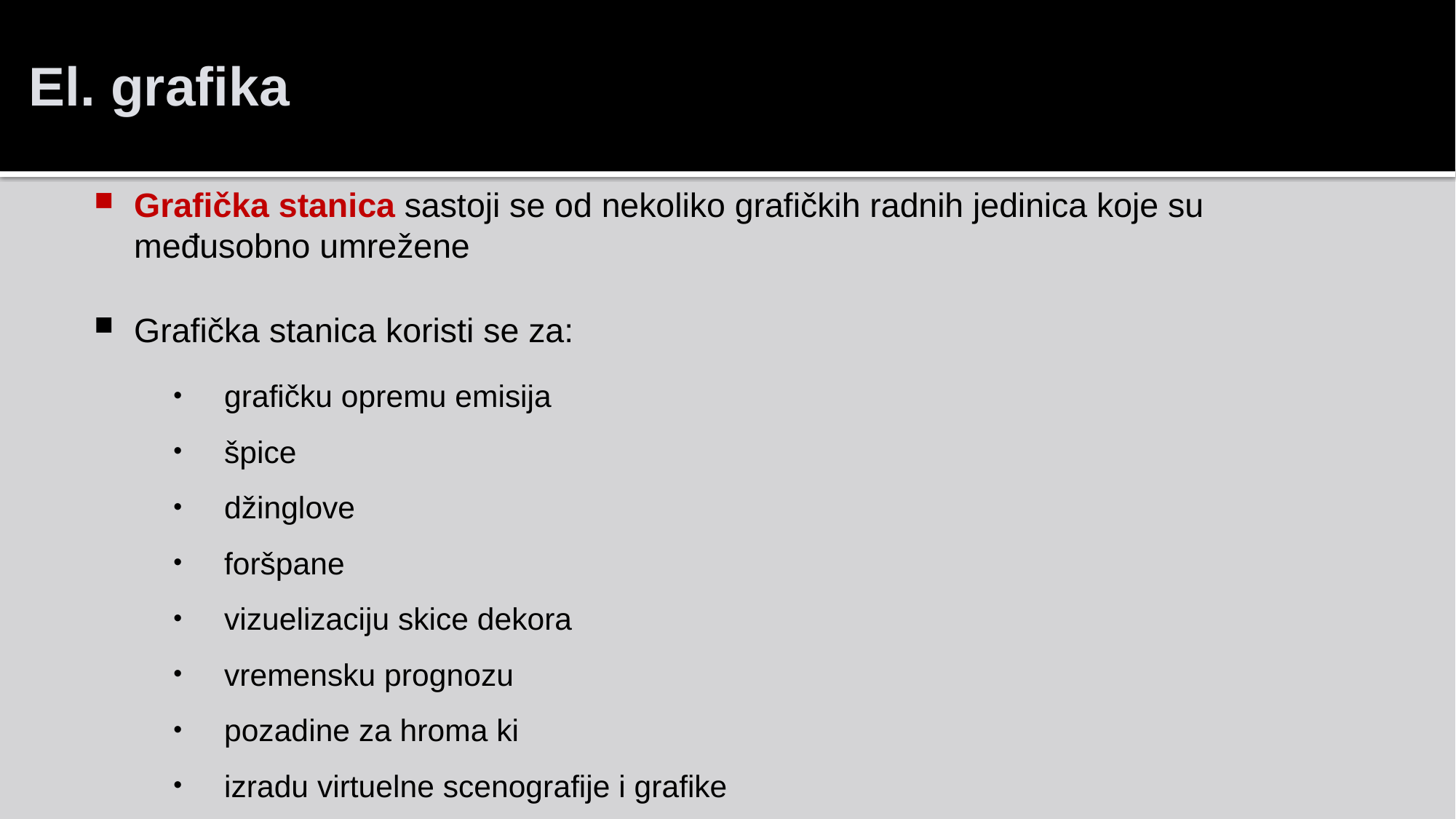

# El. grafika
Grafička stanica sastoji se od nekoliko grafičkih radnih jedinica koje su međusobno umrežene

Grafička stanica koristi se za:

grafičku opremu emisija
špice
džinglove
foršpane
vizuelizaciju skice dekora
vremensku prognozu
pozadine za hroma ki
izradu virtuelne scenografije i grafike